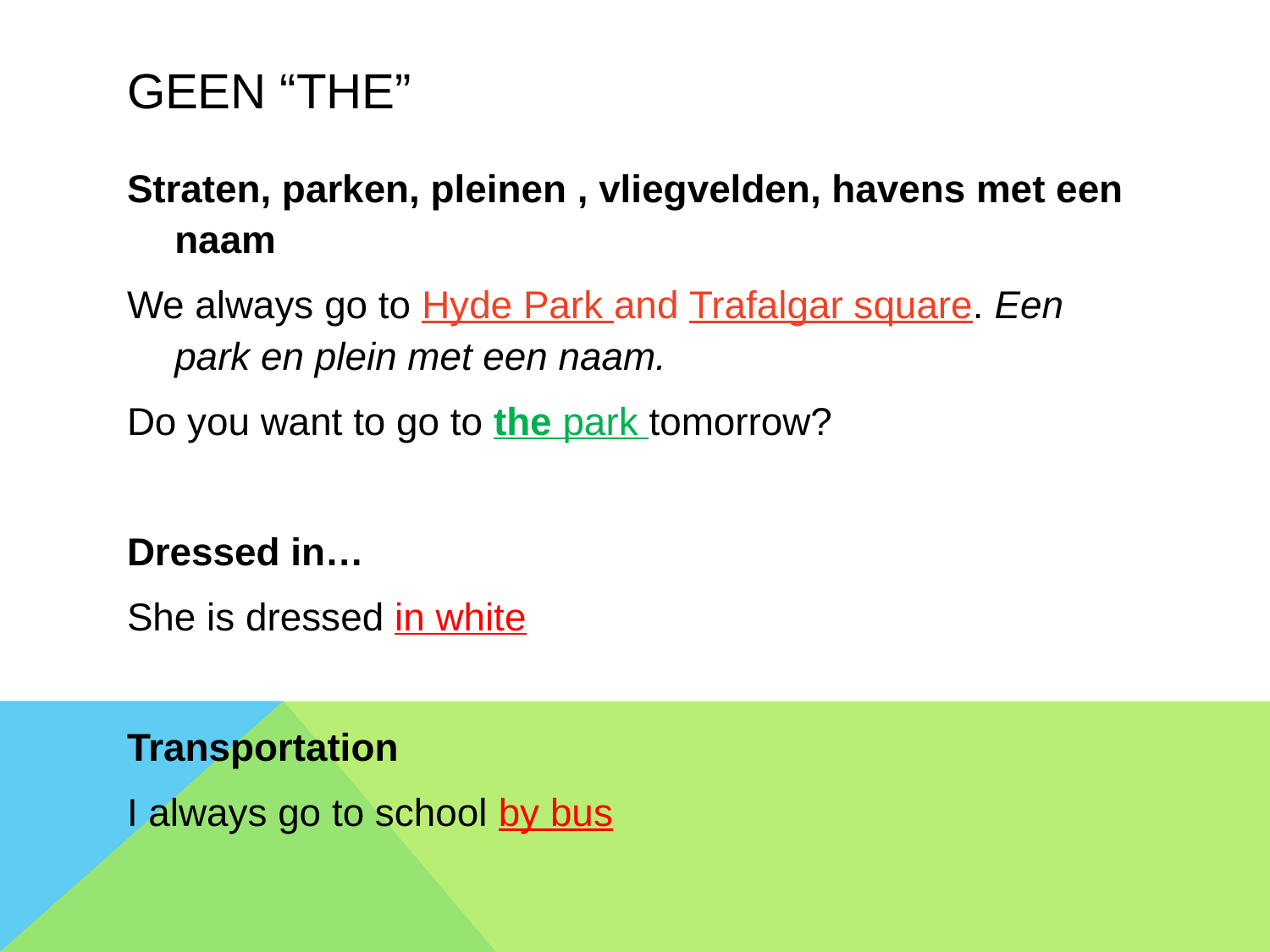

# Geen “the”
Straten, parken, pleinen , vliegvelden, havens met een naam
We always go to Hyde Park and Trafalgar square. Een park en plein met een naam.
Do you want to go to the park tomorrow?

Dressed in…
She is dressed in white

Transportation
I always go to school by bus